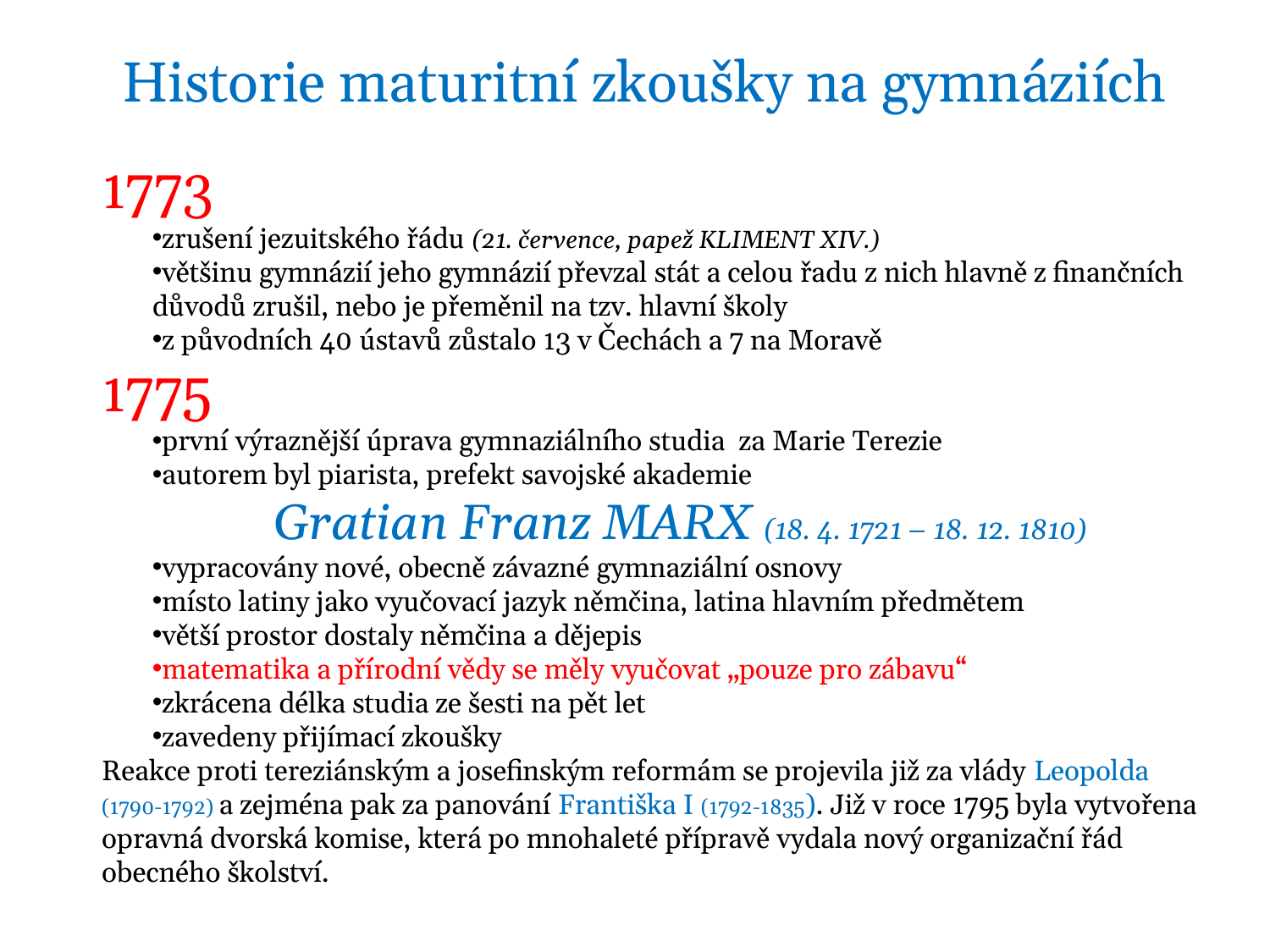

Historie maturitní zkoušky na gymnáziích
1773
zrušení jezuitského řádu (21. července, papež KLIMENT XIV.)
většinu gymnázií jeho gymnázií převzal stát a celou řadu z nich hlavně z finančních 	důvodů zrušil, nebo je přeměnil na tzv. hlavní školy
z původních 40 ústavů zůstalo 13 v Čechách a 7 na Moravě
1775
první výraznější úprava gymnaziálního studia  za Marie Terezie
autorem byl piarista, prefekt savojské akademie
Gratian Franz MARX (18. 4. 1721 – 18. 12. 1810)
vypracovány nové, obecně závazné gymnaziální osnovy
místo latiny jako vyučovací jazyk němčina, latina hlavním předmětem
větší prostor dostaly němčina a dějepis
matematika a přírodní vědy se měly vyučovat „pouze pro zábavu“
zkrácena délka studia ze šesti na pět let
zavedeny přijímací zkoušky
Reakce proti tereziánským a josefinským reformám se projevila již za vlády Leopolda (1790-1792) a zejména pak za panování Františka I (1792-1835). Již v roce 1795 byla vytvořena opravná dvorská komise, která po mnohaleté přípravě vydala nový organizační řád obecného školství.